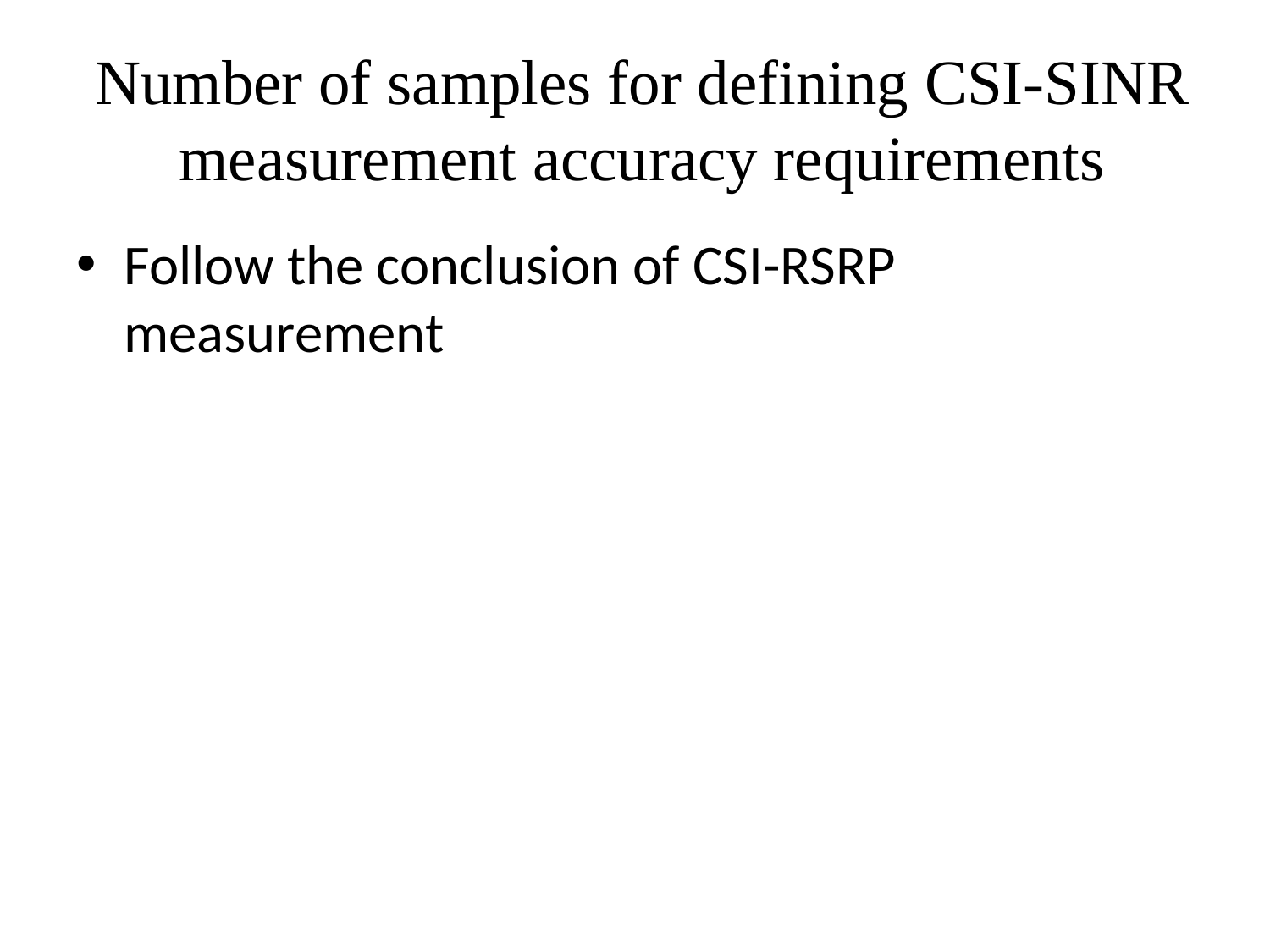

# Number of samples for defining CSI-SINR measurement accuracy requirements
Follow the conclusion of CSI-RSRP measurement